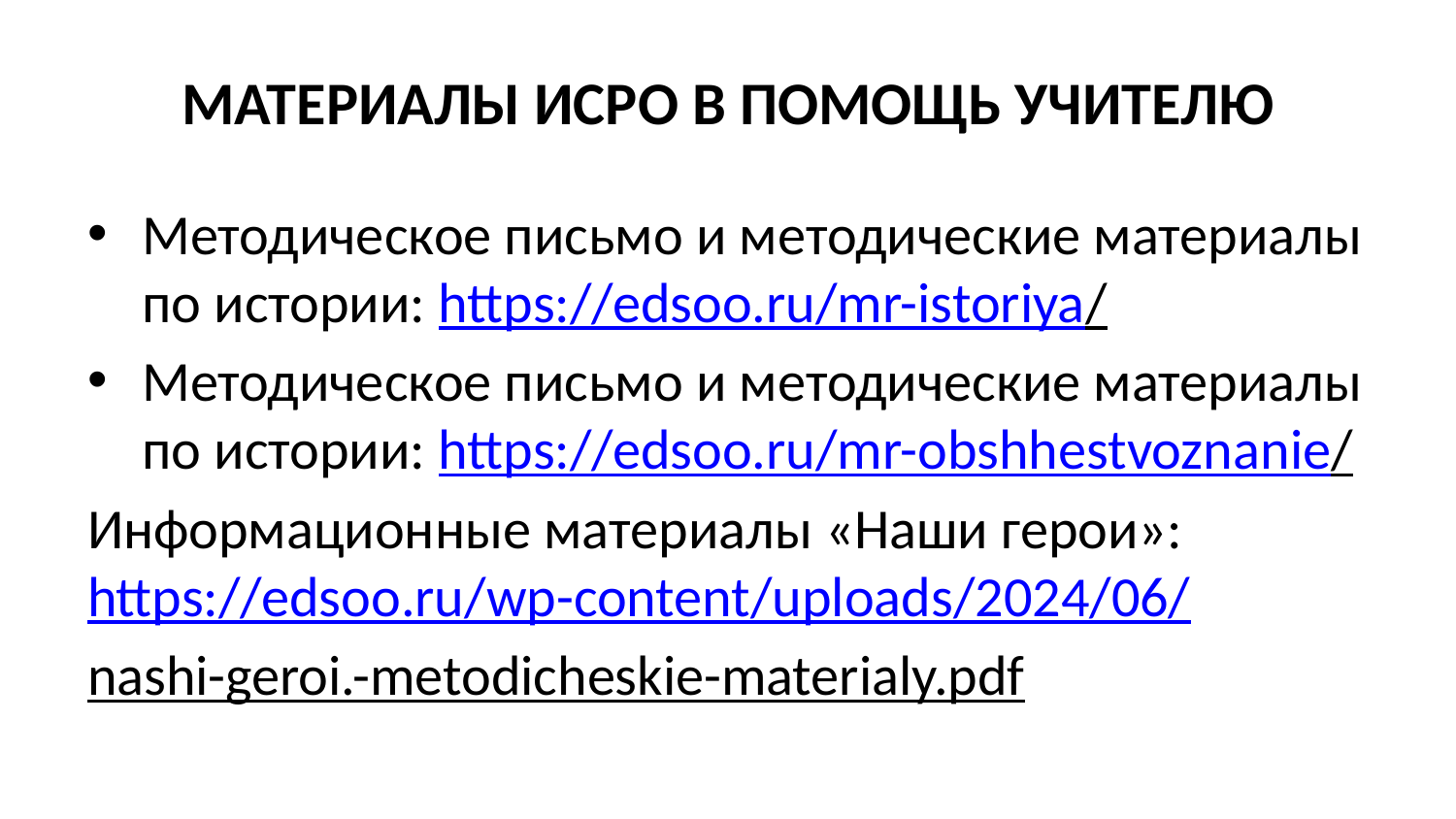

# МАТЕРИАЛЫ ИСРО В ПОМОЩЬ УЧИТЕЛЮ
Методическое письмо и методические материалы по истории: https://edsoo.ru/mr-istoriya/
Методическое письмо и методические материалы по истории: https://edsoo.ru/mr-obshhestvoznanie/
Информационные материалы «Наши герои»: https://edsoo.ru/wp-content/uploads/2024/06/
nashi-geroi.-metodicheskie-materialy.pdf